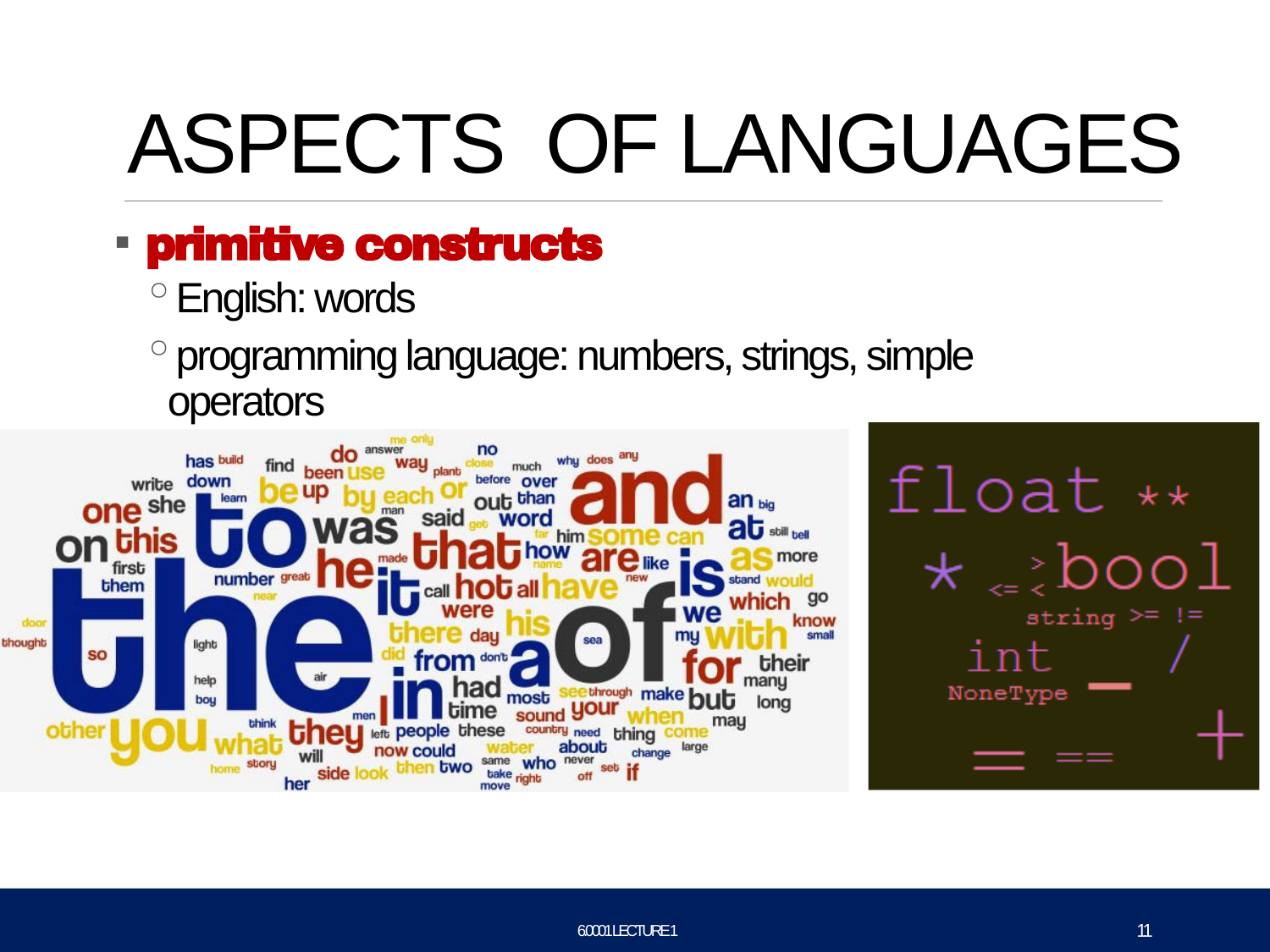

# ASPECTS  OF LANGUAGES

primitive constructs
English: words
programming language: numbers, strings, simple  operators

11
6.0001 LECTURE 1